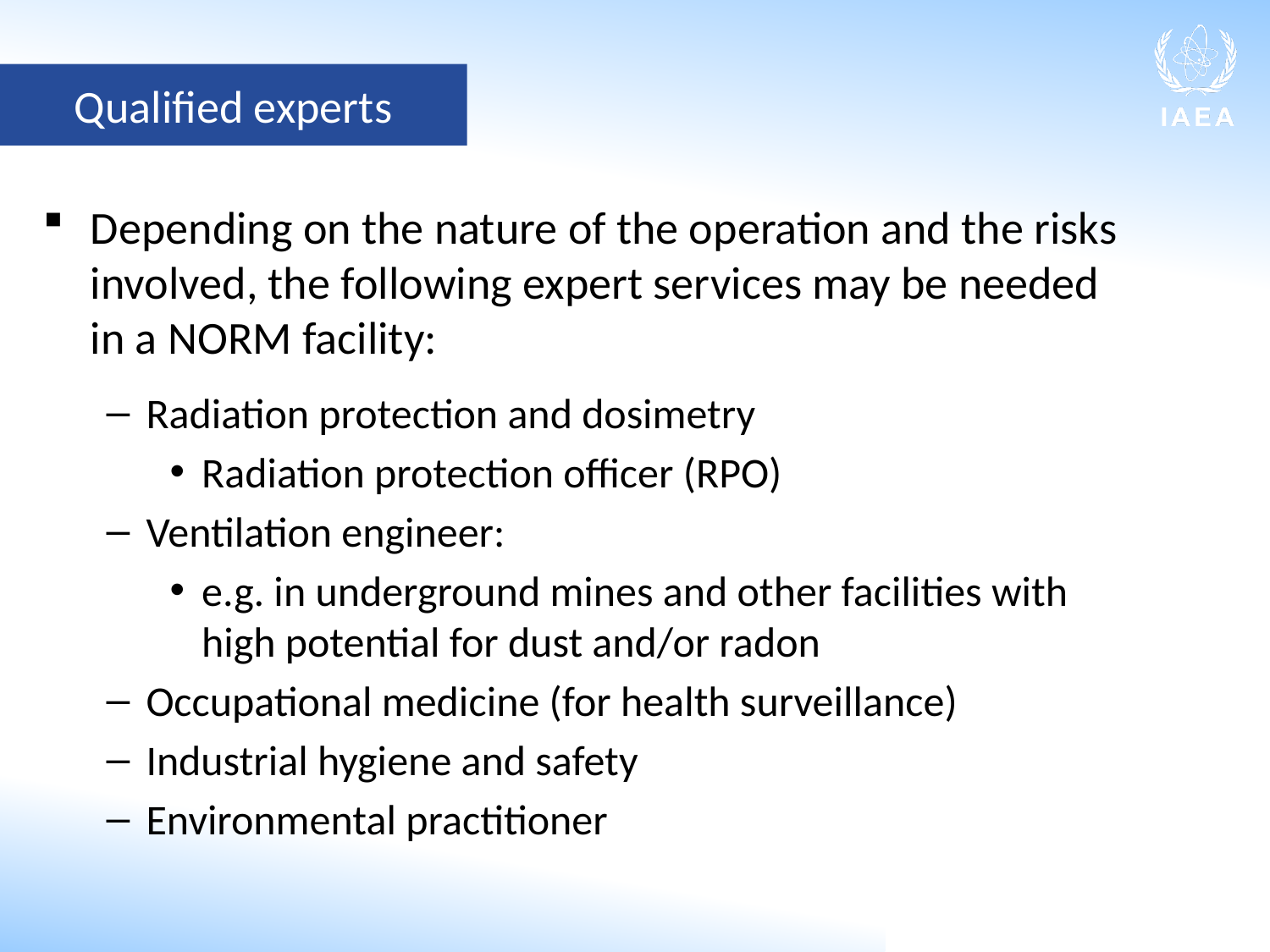

Qualified experts
Depending on the nature of the operation and the risks involved, the following expert services may be needed in a NORM facility:

Radiation protection and dosimetry
Radiation protection officer (RPO)
Ventilation engineer:
e.g. in underground mines and other facilities with high potential for dust and/or radon
Occupational medicine (for health surveillance)
Industrial hygiene and safety
Environmental practitioner